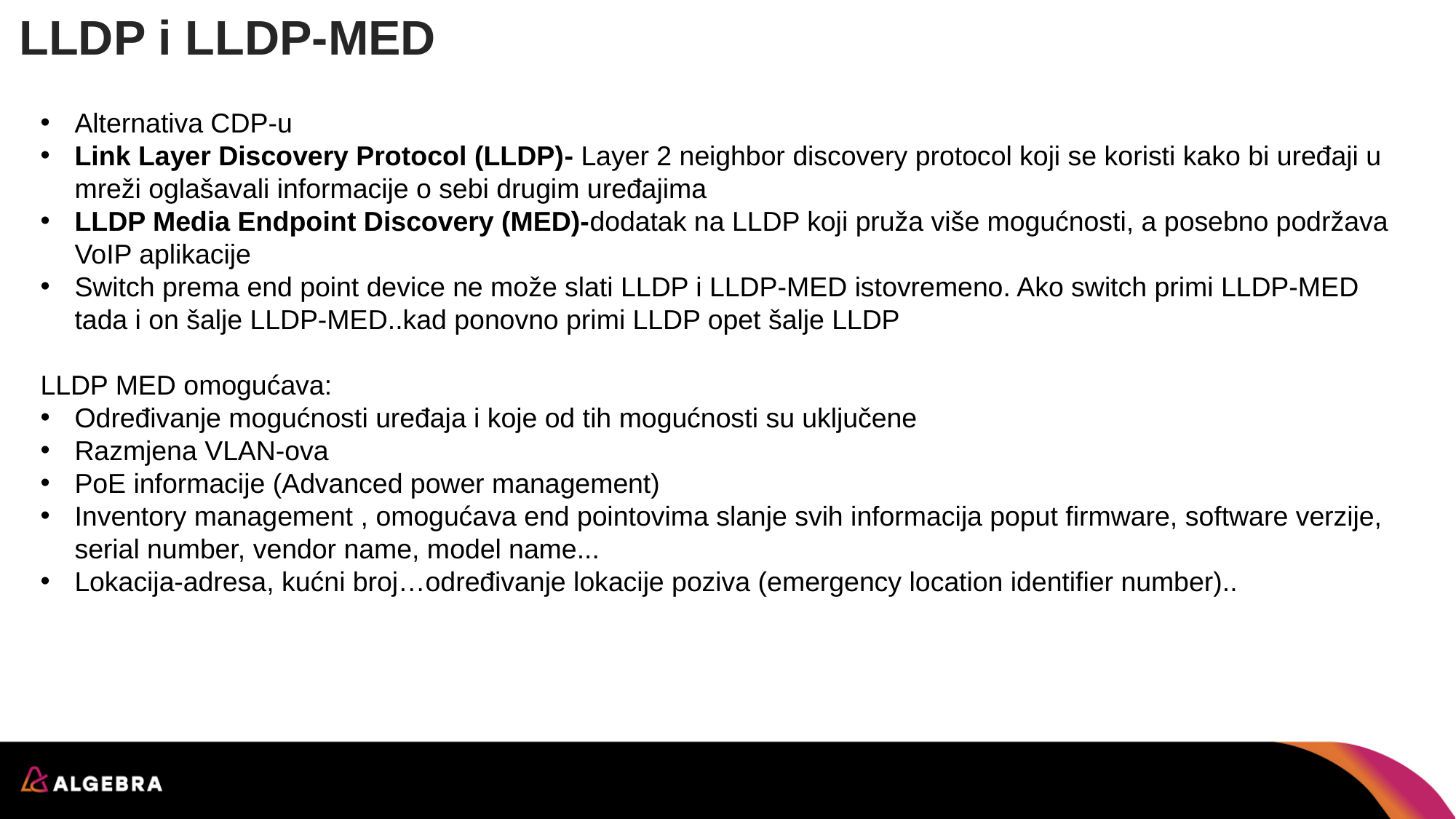

# LLDP i LLDP-MED
Alternativa CDP-u
Link Layer Discovery Protocol (LLDP)- Layer 2 neighbor discovery protocol koji se koristi kako bi uređaji u mreži oglašavali informacije o sebi drugim uređajima
LLDP Media Endpoint Discovery (MED)-dodatak na LLDP koji pruža više mogućnosti, a posebno podržava VoIP aplikacije
Switch prema end point device ne može slati LLDP i LLDP-MED istovremeno. Ako switch primi LLDP-MED tada i on šalje LLDP-MED..kad ponovno primi LLDP opet šalje LLDP

LLDP MED omogućava:
Određivanje mogućnosti uređaja i koje od tih mogućnosti su uključene
Razmjena VLAN-ova
PoE informacije (Advanced power management)
Inventory management , omogućava end pointovima slanje svih informacija poput firmware, software verzije, serial number, vendor name, model name...
Lokacija-adresa, kućni broj…određivanje lokacije poziva (emergency location identifier number)..